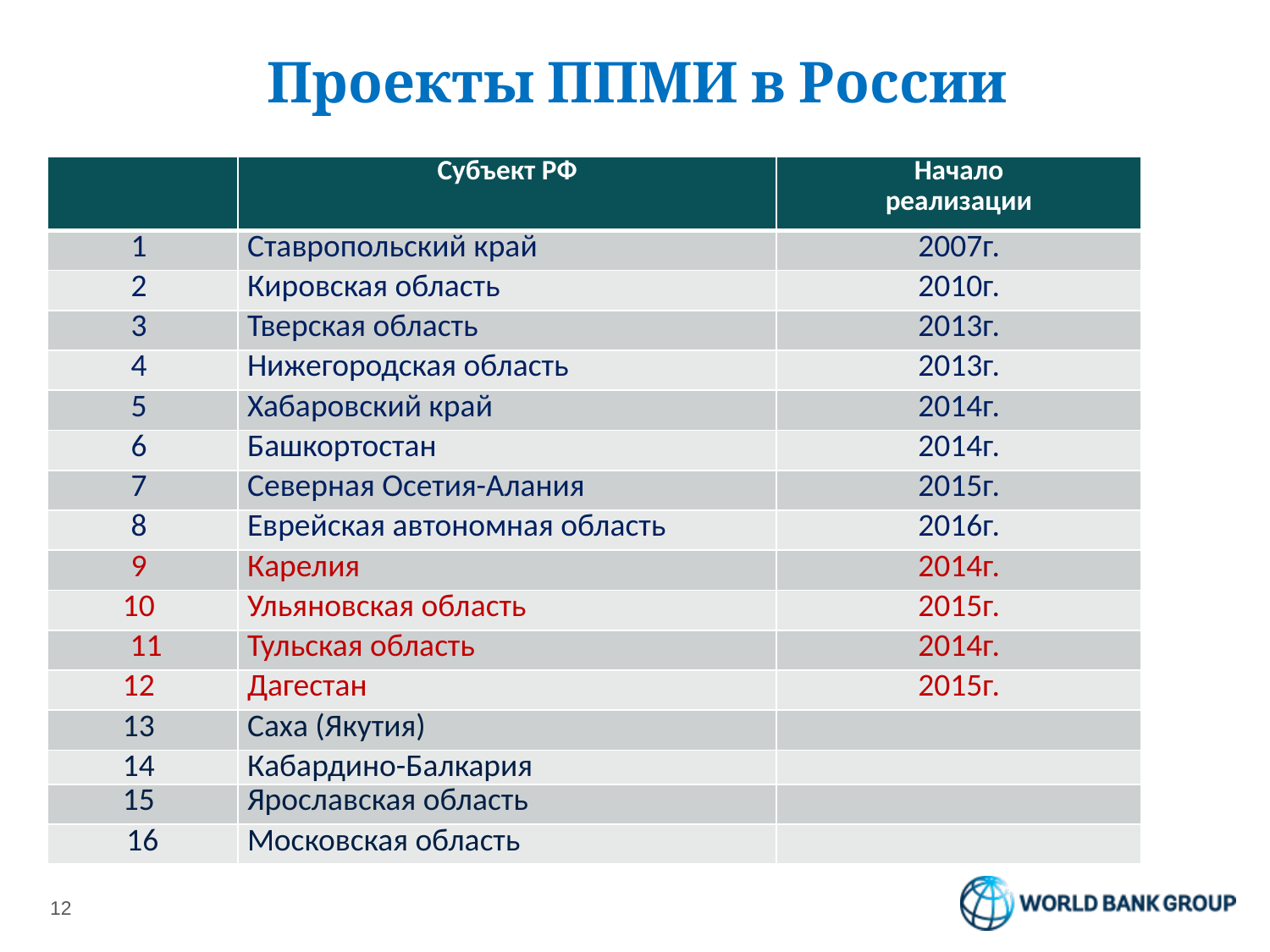

# Проекты ППМИ в России
|  | Субъект РФ | Начало реализации |
| --- | --- | --- |
| 1 | Ставропольский край | 2007г. |
| 2 | Кировская область | 2010г. |
| 3 | Тверская область | 2013г. |
| 4 | Нижегородская область | 2013г. |
| 5 | Хабаровский край | 2014г. |
| 6 | Башкортостан | 2014г. |
| 7 | Северная Осетия-Алания | 2015г. |
| 8 | Еврейская автономная область | 2016г. |
| 9 | Карелия | 2014г. |
| 10 | Ульяновская область | 2015г. |
| 11 | Тульская область | 2014г. |
| 12 | Дагестан | 2015г. |
| 13 | Саха (Якутия) |  |
| 14 | Кабардино-Балкария |  |
| 15 | Ярославская область |  |
| 16 | Московская область |  |
12